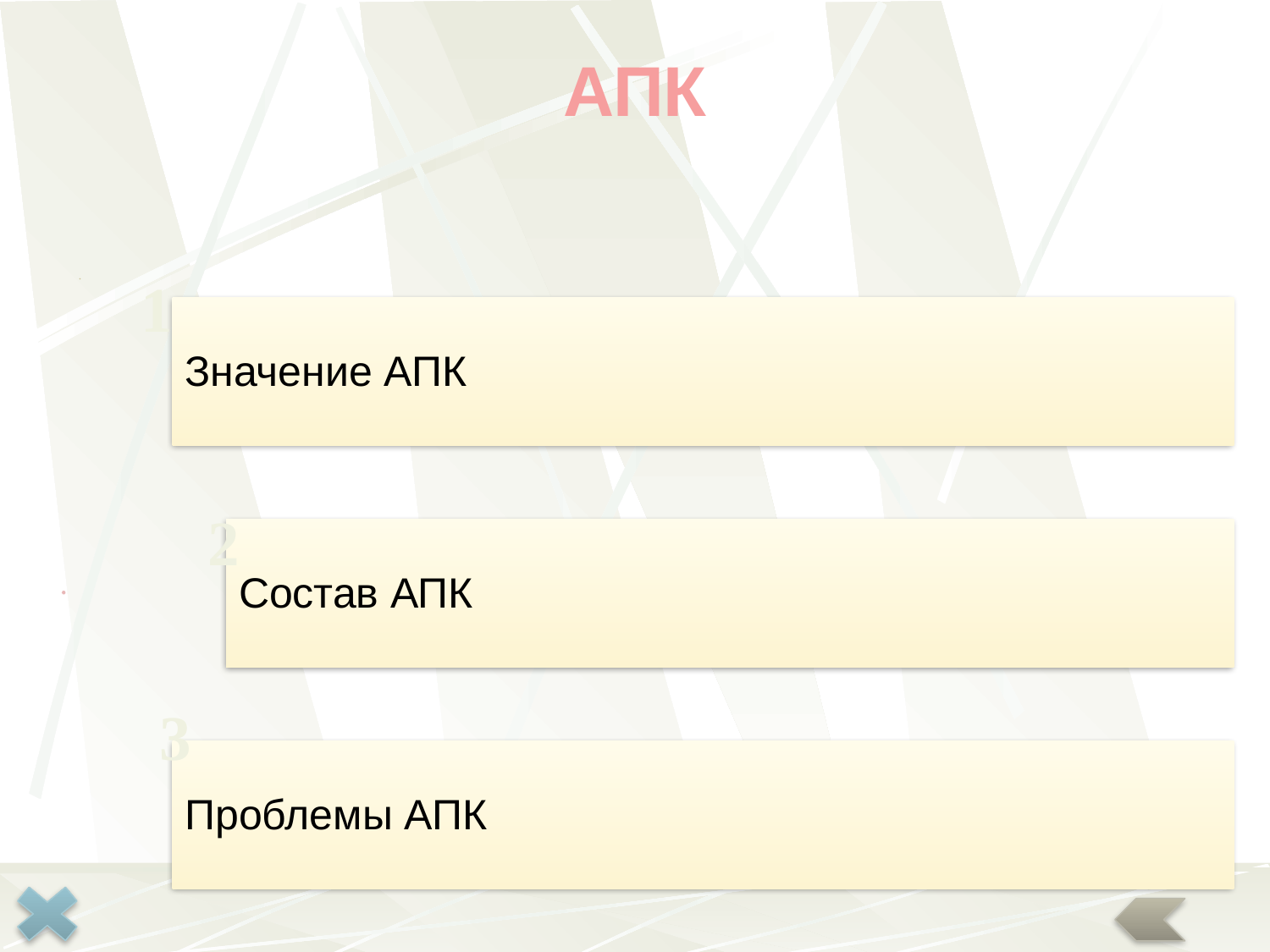

АПК
Состав АПК
Проблемы АПК
Значение АПК

1

2

3